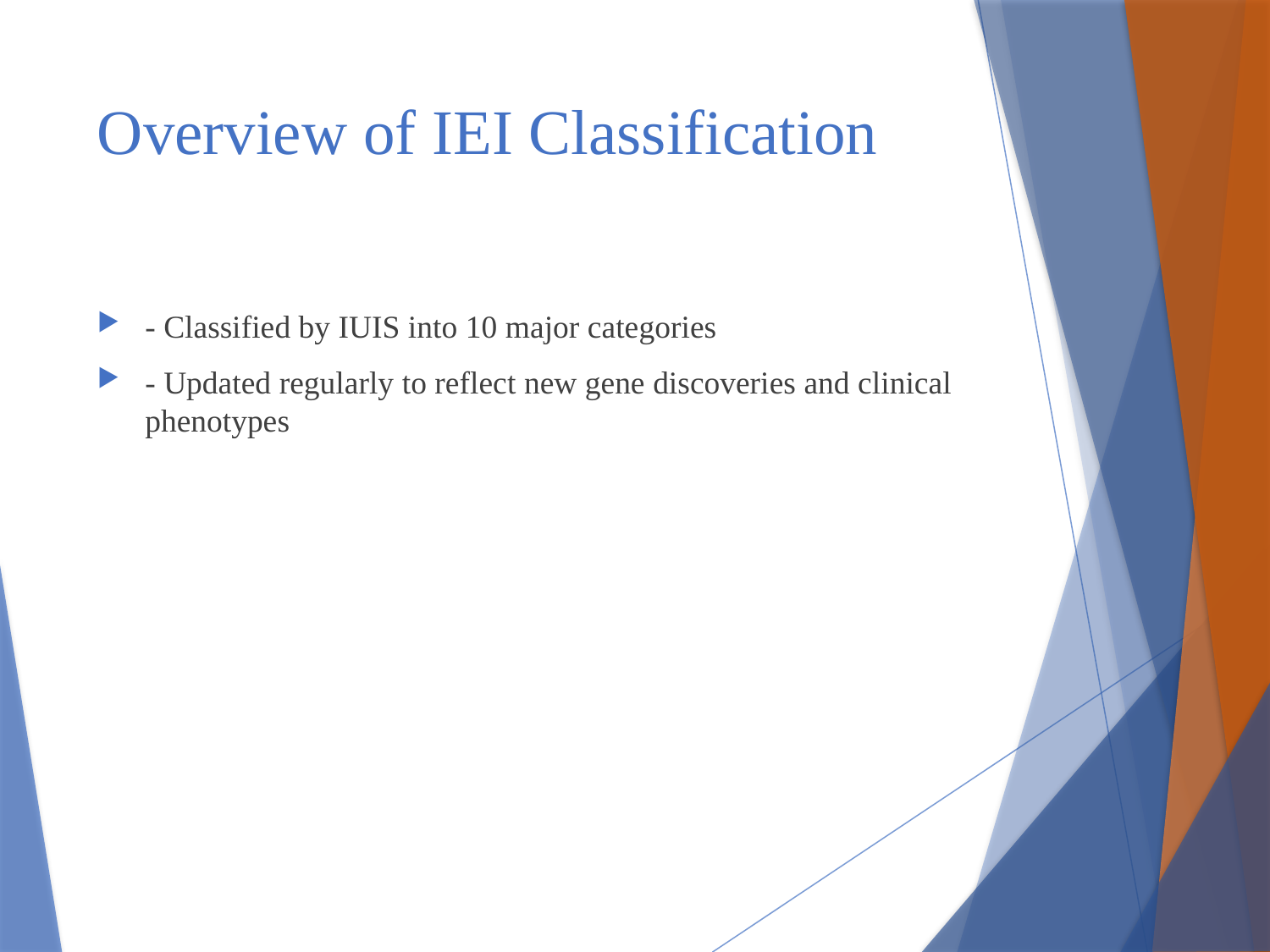

# Overview of IEI Classification
- Classified by IUIS into 10 major categories
- Updated regularly to reflect new gene discoveries and clinical phenotypes